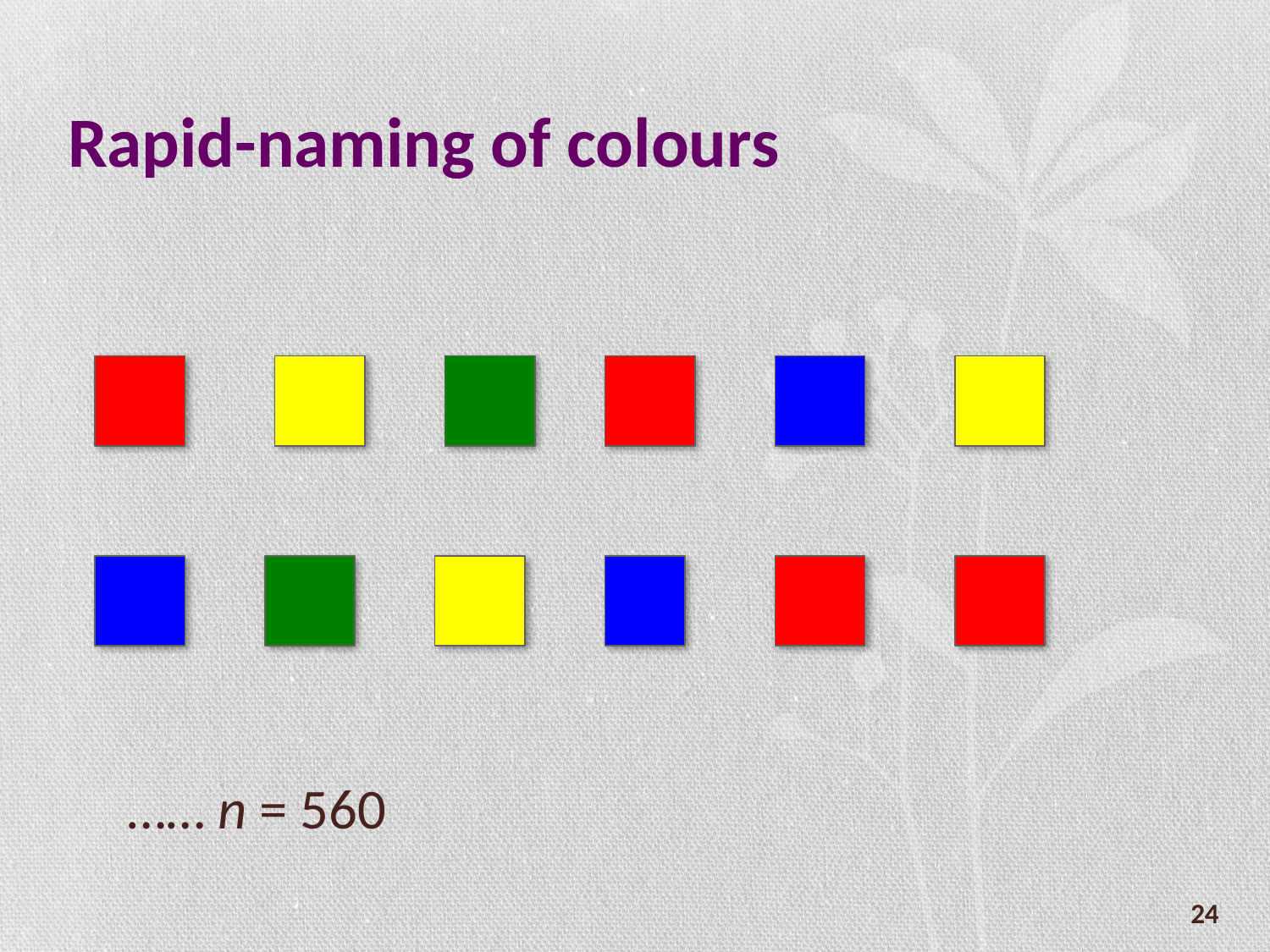

# Rapid-naming of colours

…… n = 560
24